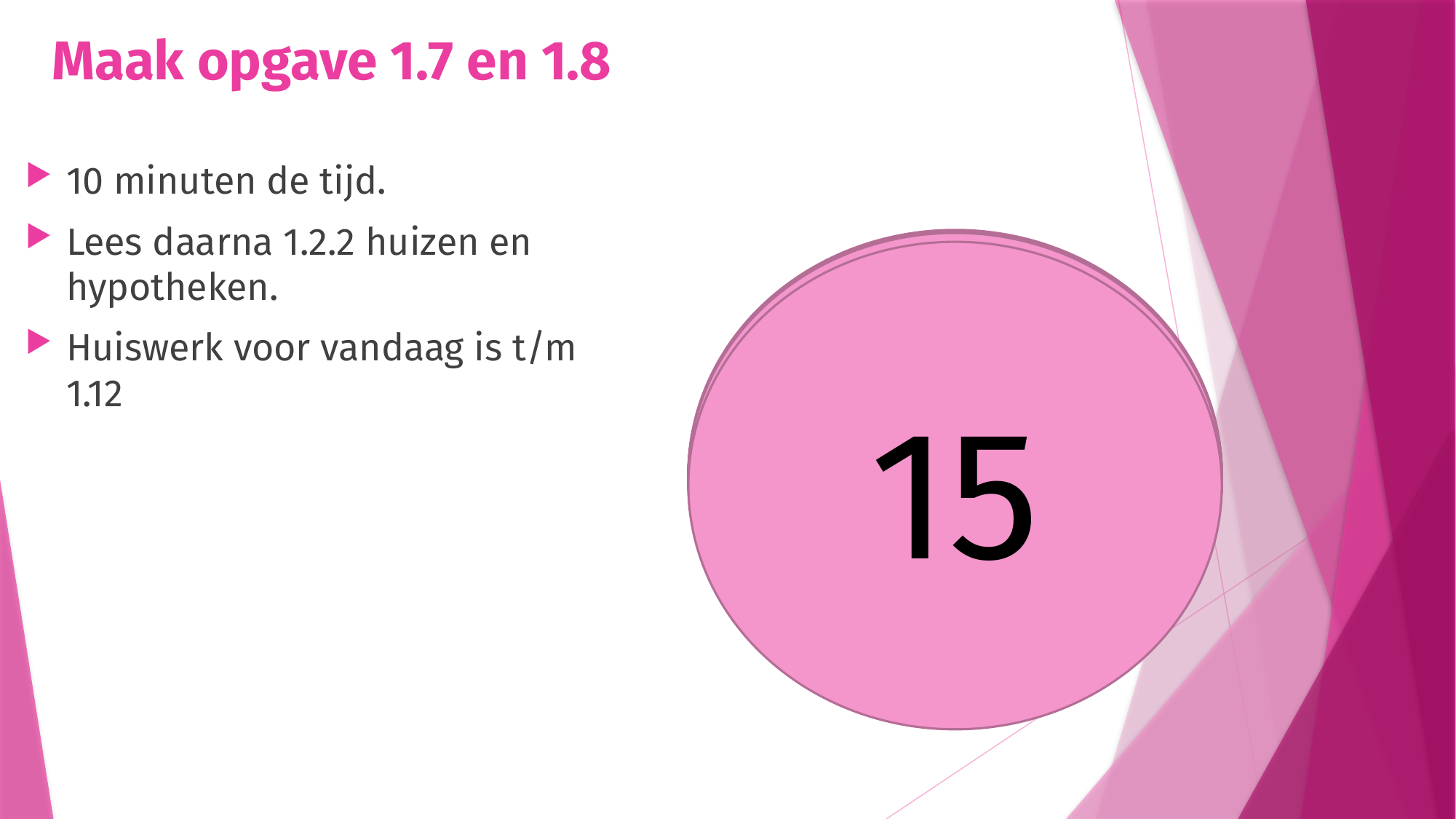

# Maak opgave 1.7 en 1.8
10 minuten de tijd.
Lees daarna 1.2.2 huizen en hypotheken.
Huiswerk voor vandaag is t/m 1.12
10
11
9
8
14
5
6
7
4
3
1
2
13
12
15